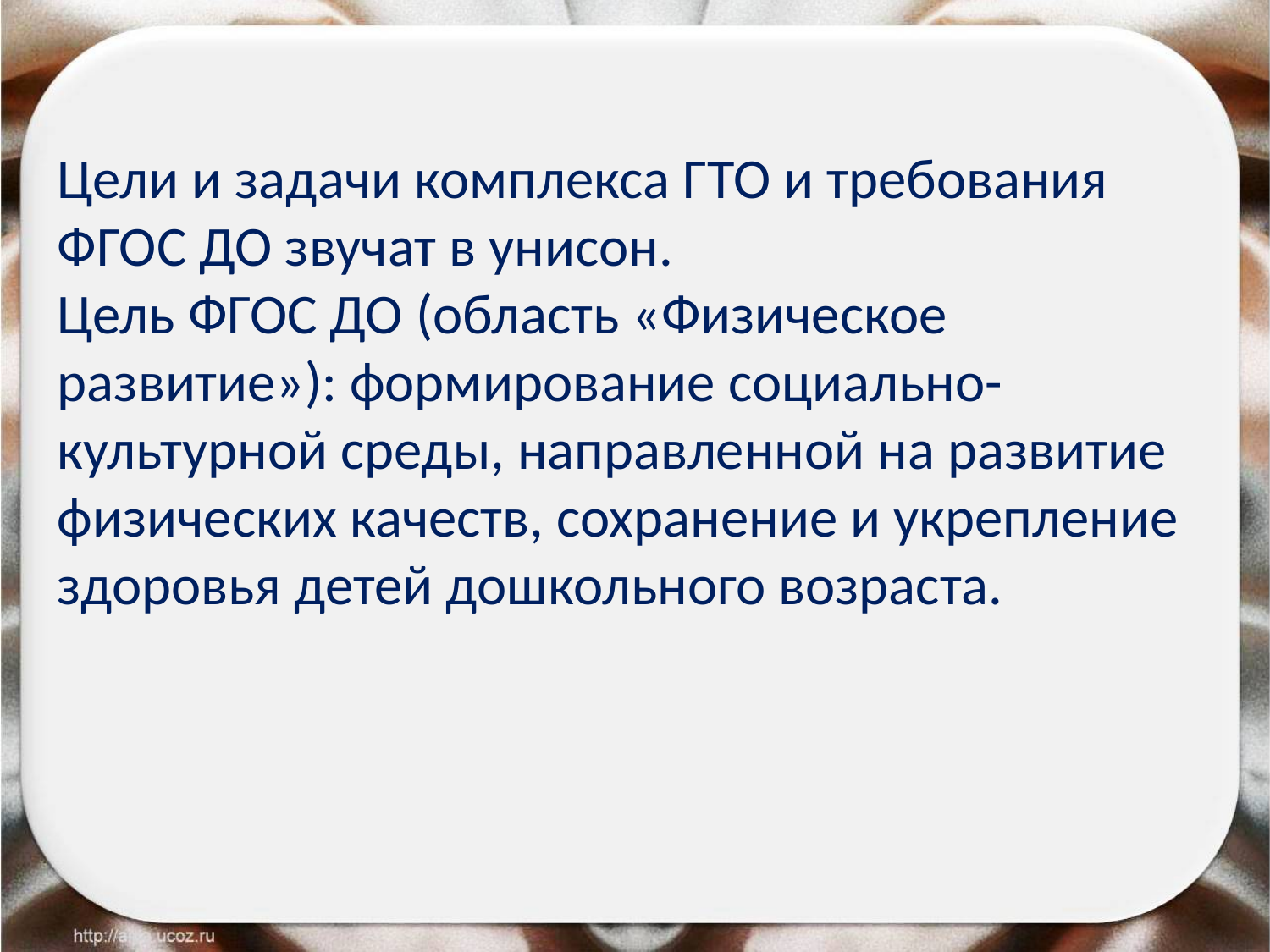

Цели и задачи комплекса ГТО и требования ФГОС ДО звучат в унисон.
Цель ФГОС ДО (область «Физическое развитие»): формирование социально-культурной среды, направленной на развитие физических качеств, сохранение и укрепление здоровья детей дошкольного возраста.